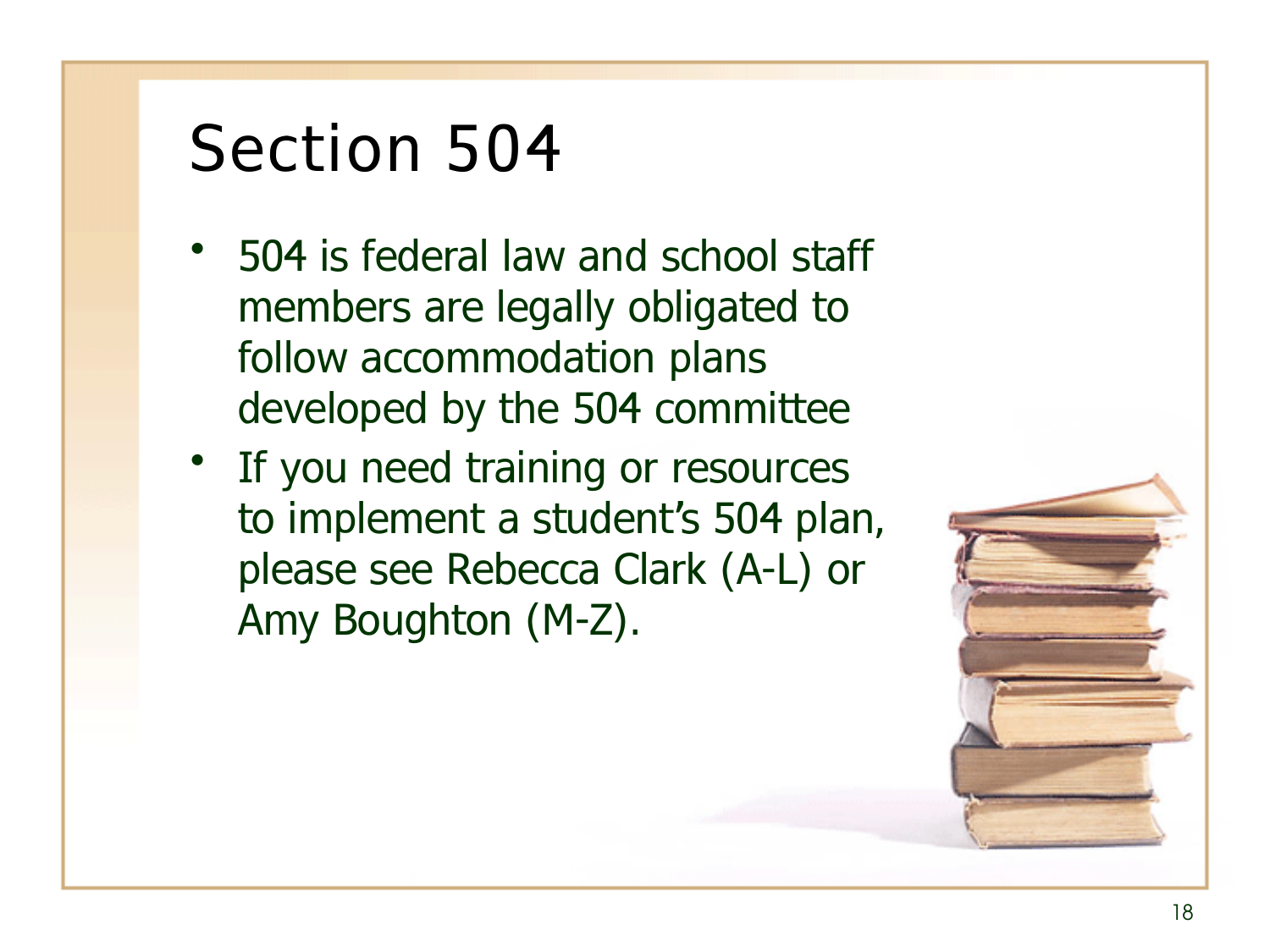

# Section 504
504 is federal law and school staff members are legally obligated to follow accommodation plans developed by the 504 committee
If you need training or resources to implement a student’s 504 plan, please see Rebecca Clark (A-L) or Amy Boughton (M-Z).
18